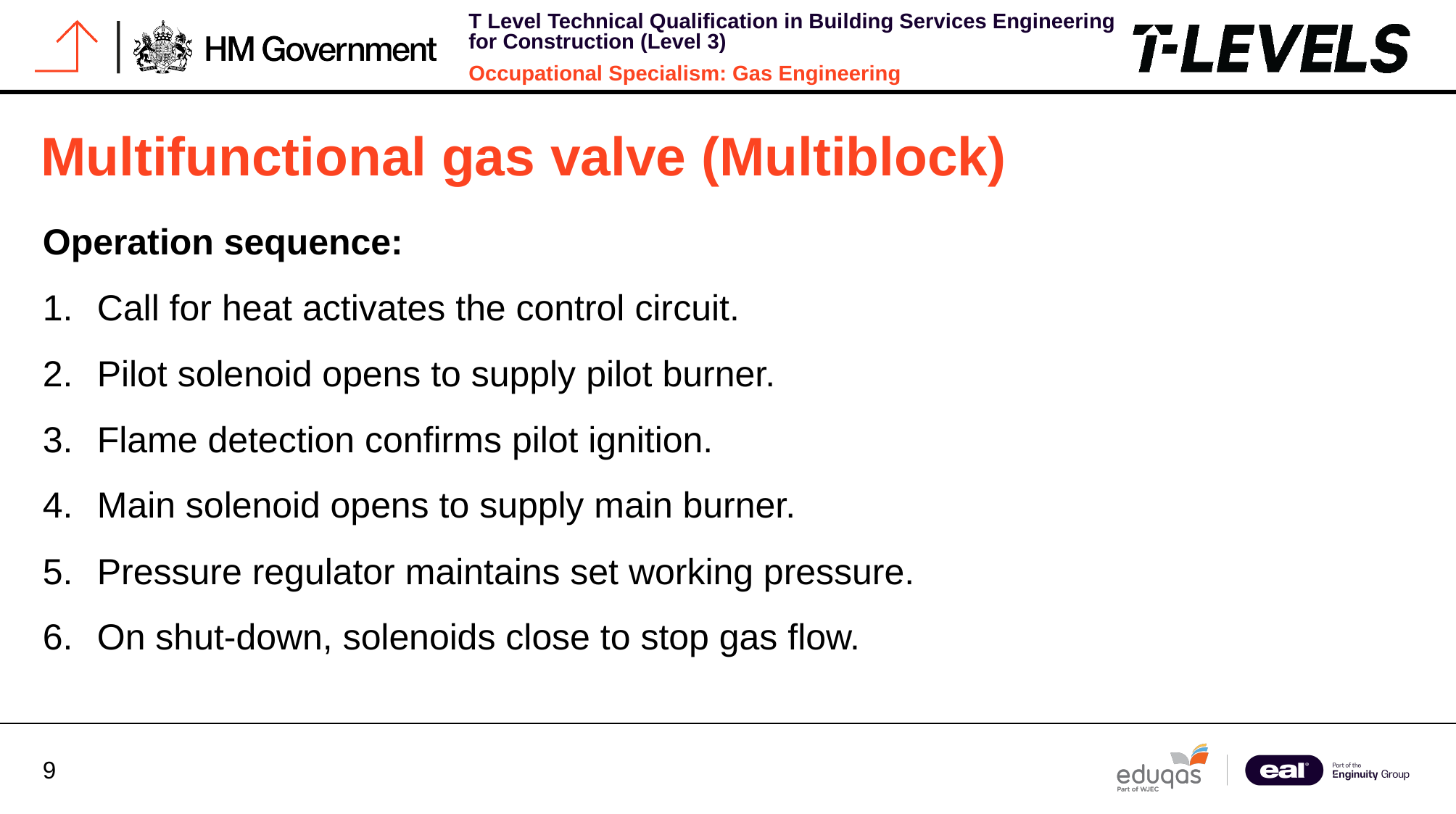

# Multifunctional gas valve (Multiblock)
Operation sequence:
Call for heat activates the control circuit.
Pilot solenoid opens to supply pilot burner.
Flame detection confirms pilot ignition.
Main solenoid opens to supply main burner.
Pressure regulator maintains set working pressure.
On shut-down, solenoids close to stop gas flow.